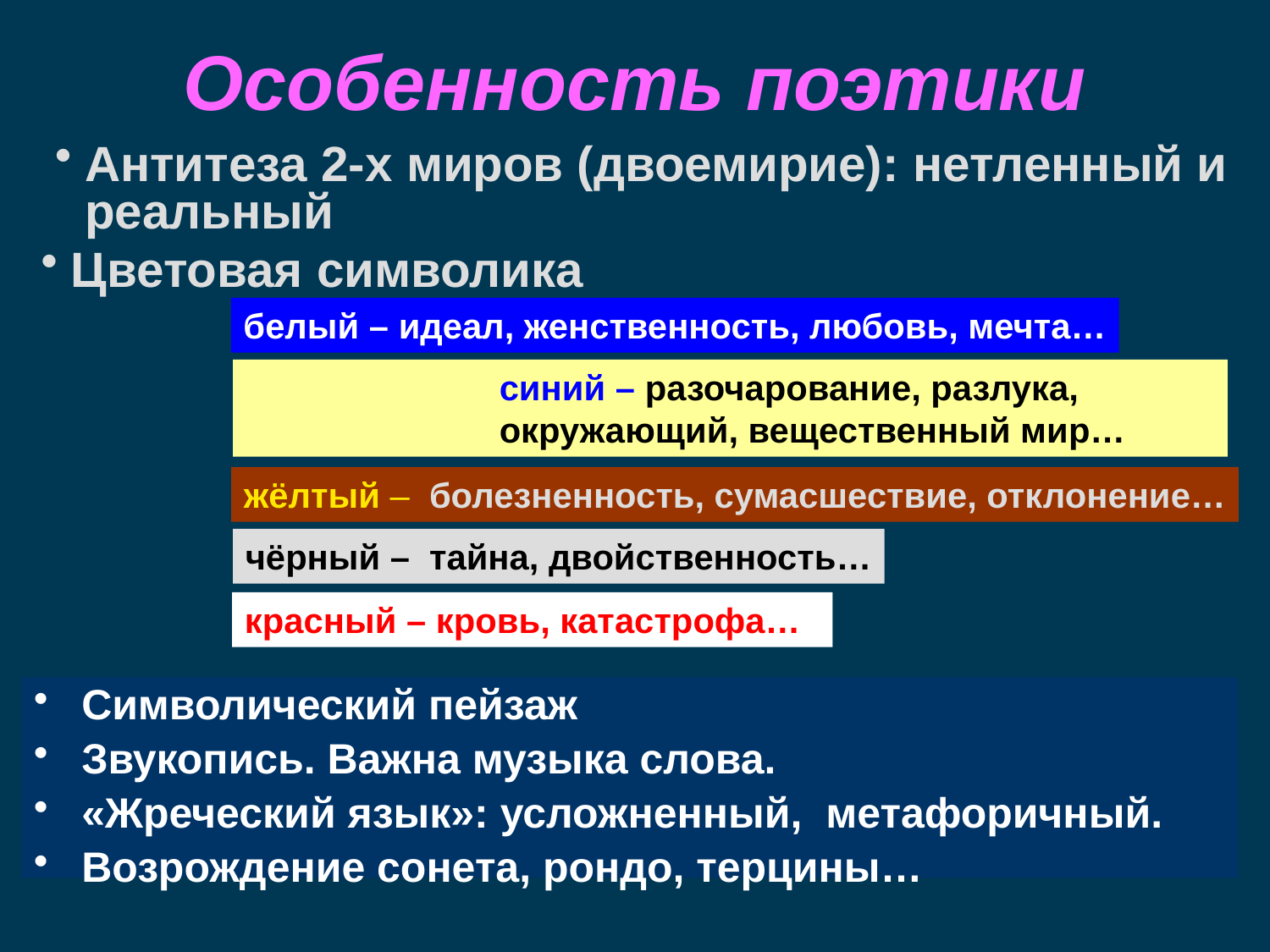

# Особенность поэтики
Антитеза 2-х миров (двоемирие): нетленный и реальный

Цветовая символика
белый – идеал, женственность, любовь, мечта…

синий – разочарование, разлука, окружающий, вещественный мир…

жёлтый –  болезненность, сумасшествие, отклонение…
чёрный –  тайна, двойственность…
красный – кровь, катастрофа…
Символический пейзаж
Звукопись. Важна музыка слова.
«Жреческий язык»: усложненный,  метафоричный.
Возрождение сонета, рондо, терцины…